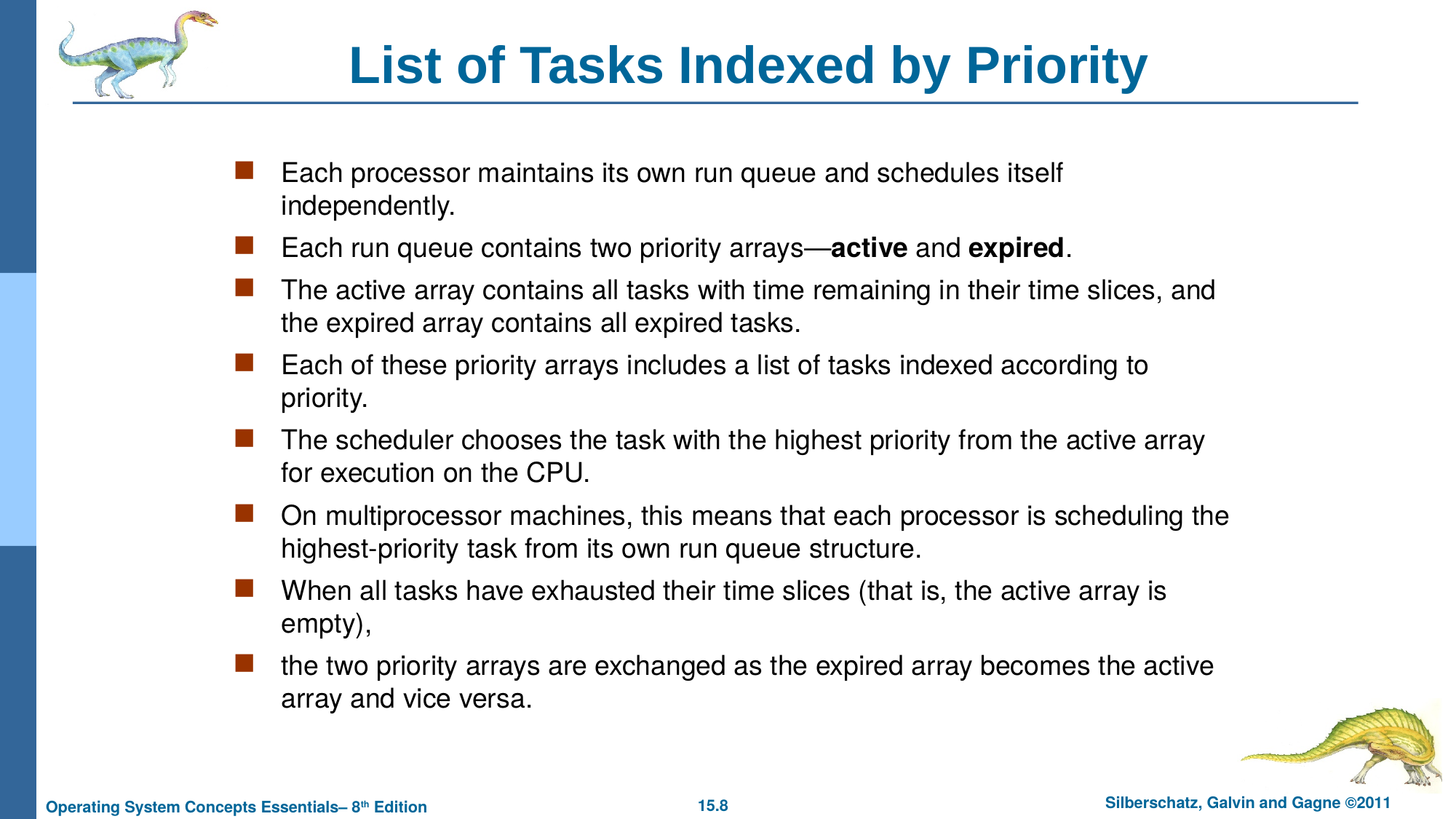

# List of Tasks Indexed by Priority
Each processor maintains its own run queue and schedules itself independently.
Each run queue contains two priority arrays—active and expired.
The active array contains all tasks with time remaining in their time slices, and the expired array contains all expired tasks.
Each of these priority arrays includes a list of tasks indexed according to priority.
The scheduler chooses the task with the highest priority from the active array for execution on the CPU.
On multiprocessor machines, this means that each processor is scheduling the highest-priority task from its own run queue structure.
When all tasks have exhausted their time slices (that is, the active array is empty),
the two priority arrays are exchanged as the expired array becomes the active array and vice versa.